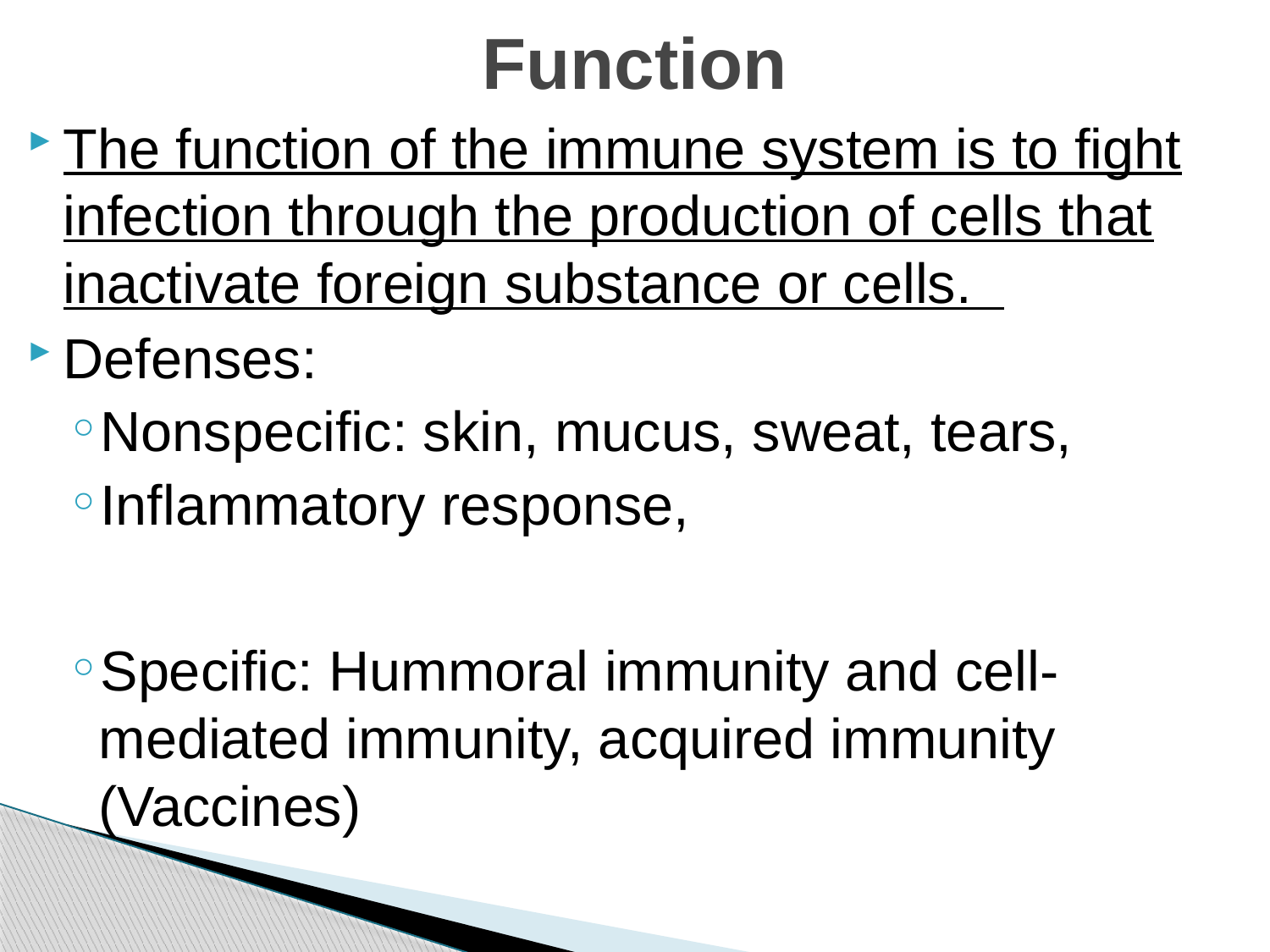

# Function
The function of the immune system is to fight infection through the production of cells that inactivate foreign substance or cells.
Defenses:
Nonspecific: skin, mucus, sweat, tears,
Inflammatory response,

Specific: Hummoral immunity and cell-mediated immunity, acquired immunity (Vaccines)